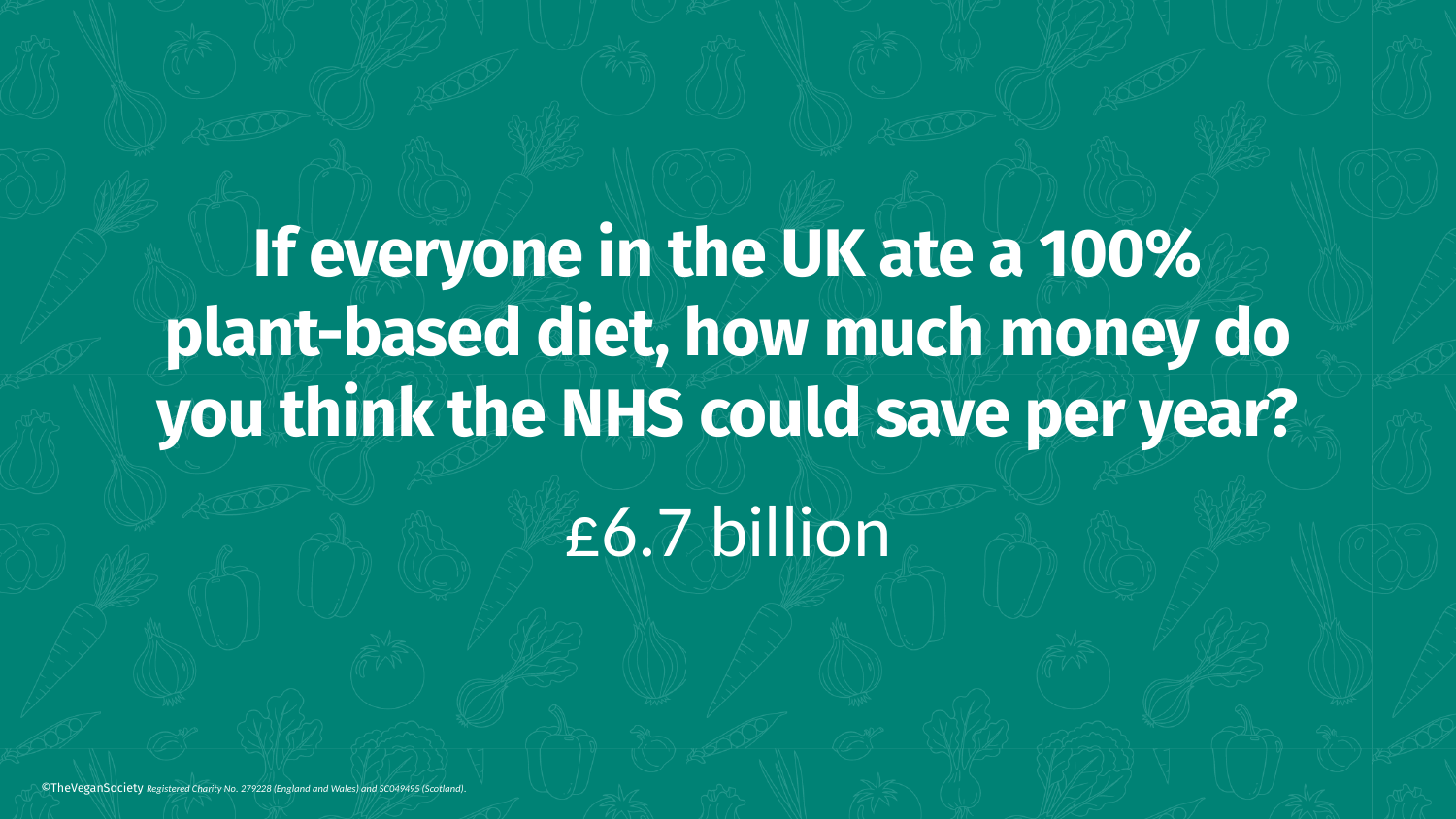

# If everyone in the UK ate a 100% plant-based diet, how much money do you think the NHS could save per year?
£6.7 billion